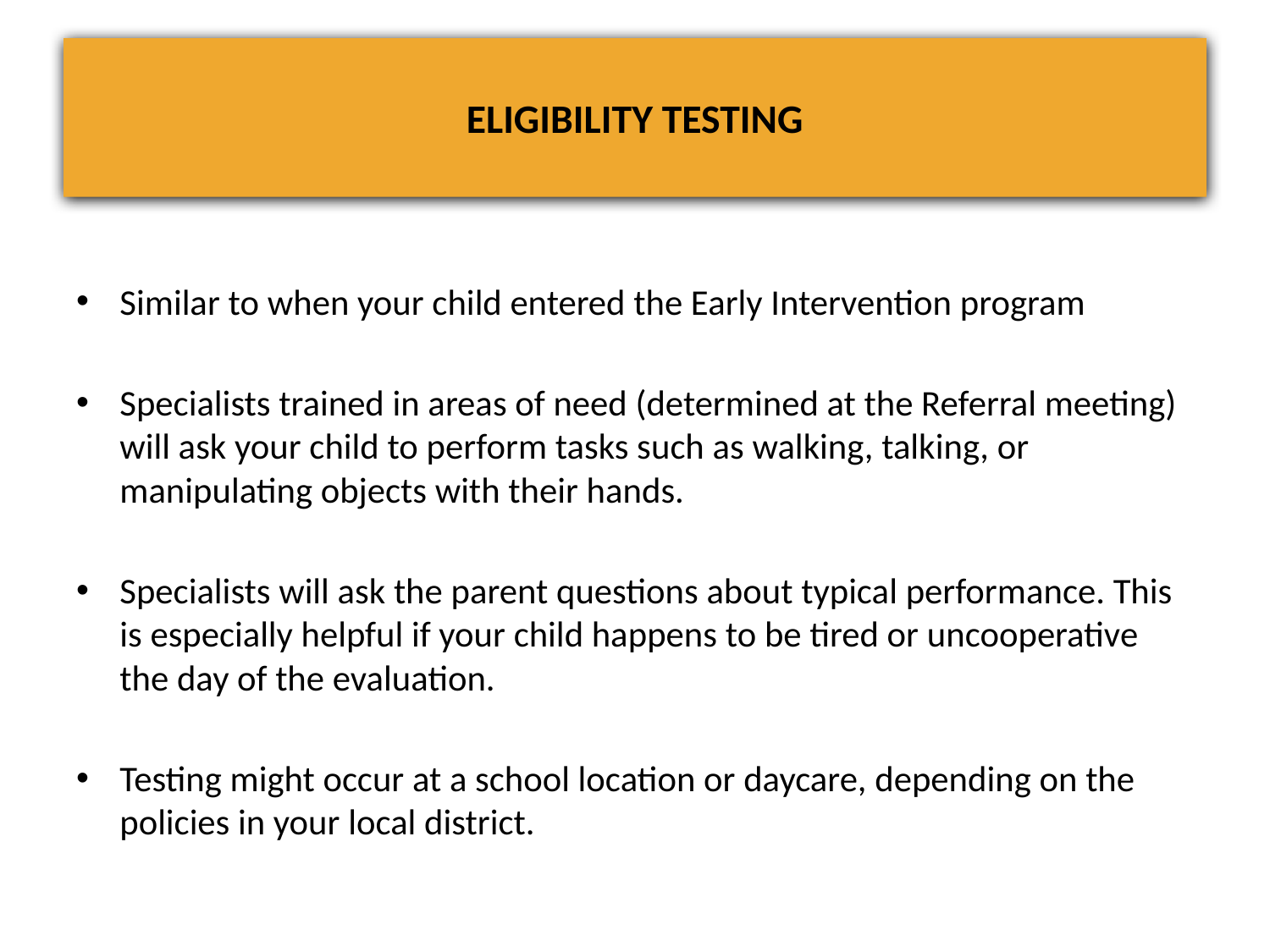

# ELIGIBILITY TESTING

Similar to when your child entered the Early Intervention program

Specialists trained in areas of need (determined at the Referral meeting) will ask your child to perform tasks such as walking, talking, or manipulating objects with their hands.

Specialists will ask the parent questions about typical performance. This is especially helpful if your child happens to be tired or uncooperative the day of the evaluation.

Testing might occur at a school location or daycare, depending on the policies in your local district.